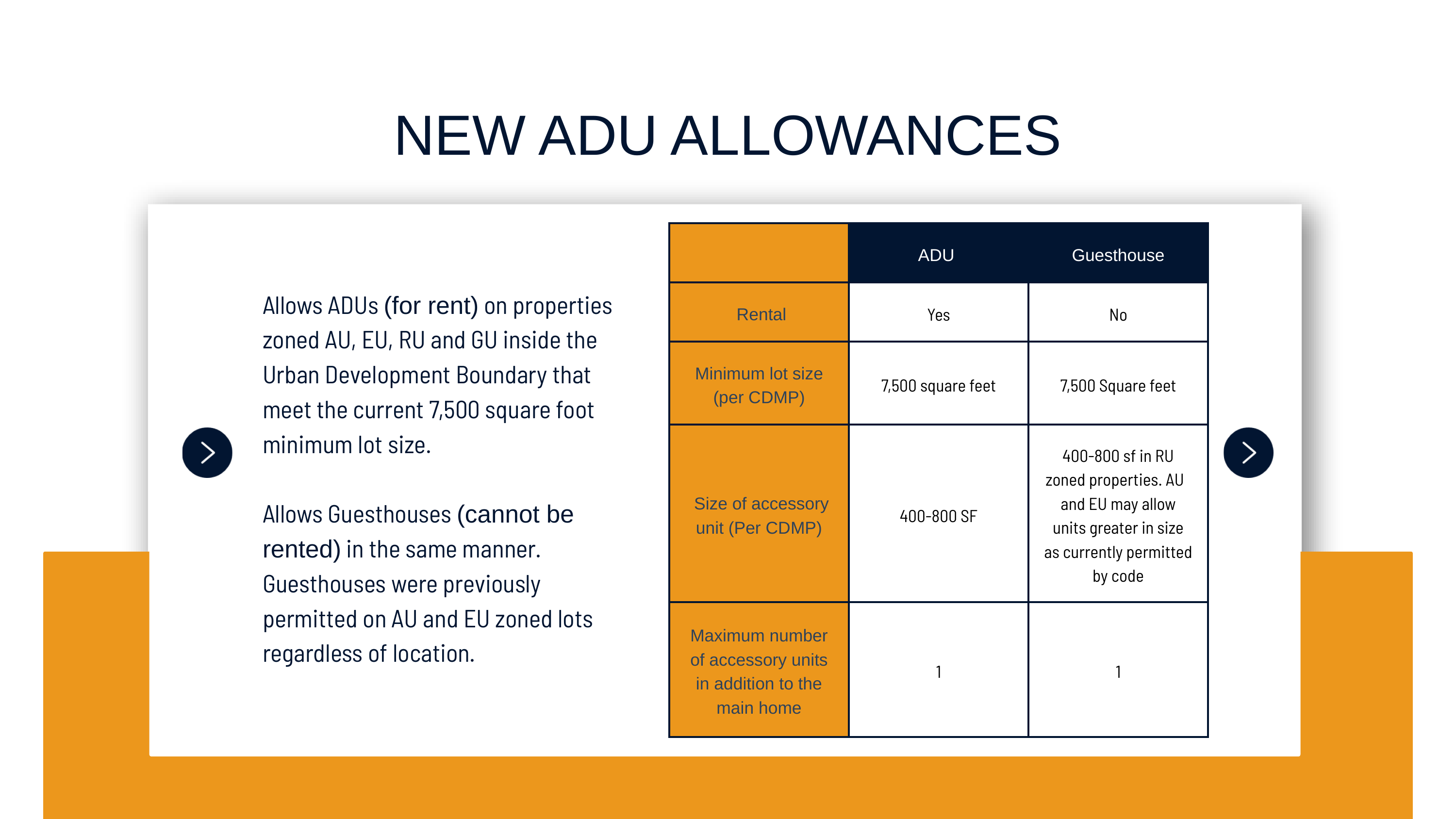

NEW ADU ALLOWANCES

|  | ADU | Guesthouse |
| --- | --- | --- |
| Rental | Yes | No |
| Minimum lot size (per CDMP) | 7,500 square feet | 7,500 Square feet |
| Size of accessory unit (Per CDMP) | 400-800 SF | 400-800 sf in RU zoned properties. AU and EU may allow units greater in size as currently permitted by code |
| Maximum number of accessory units in addition to the main home | 1 | 1 |

Allows ADUs (for rent) on properties zoned AU, EU, RU and GU inside the Urban Development Boundary that meet the current 7,500 square foot minimum lot size.

Allows Guesthouses (cannot be rented) in the same manner. Guesthouses were previously permitted on AU and EU zoned lots regardless of location.